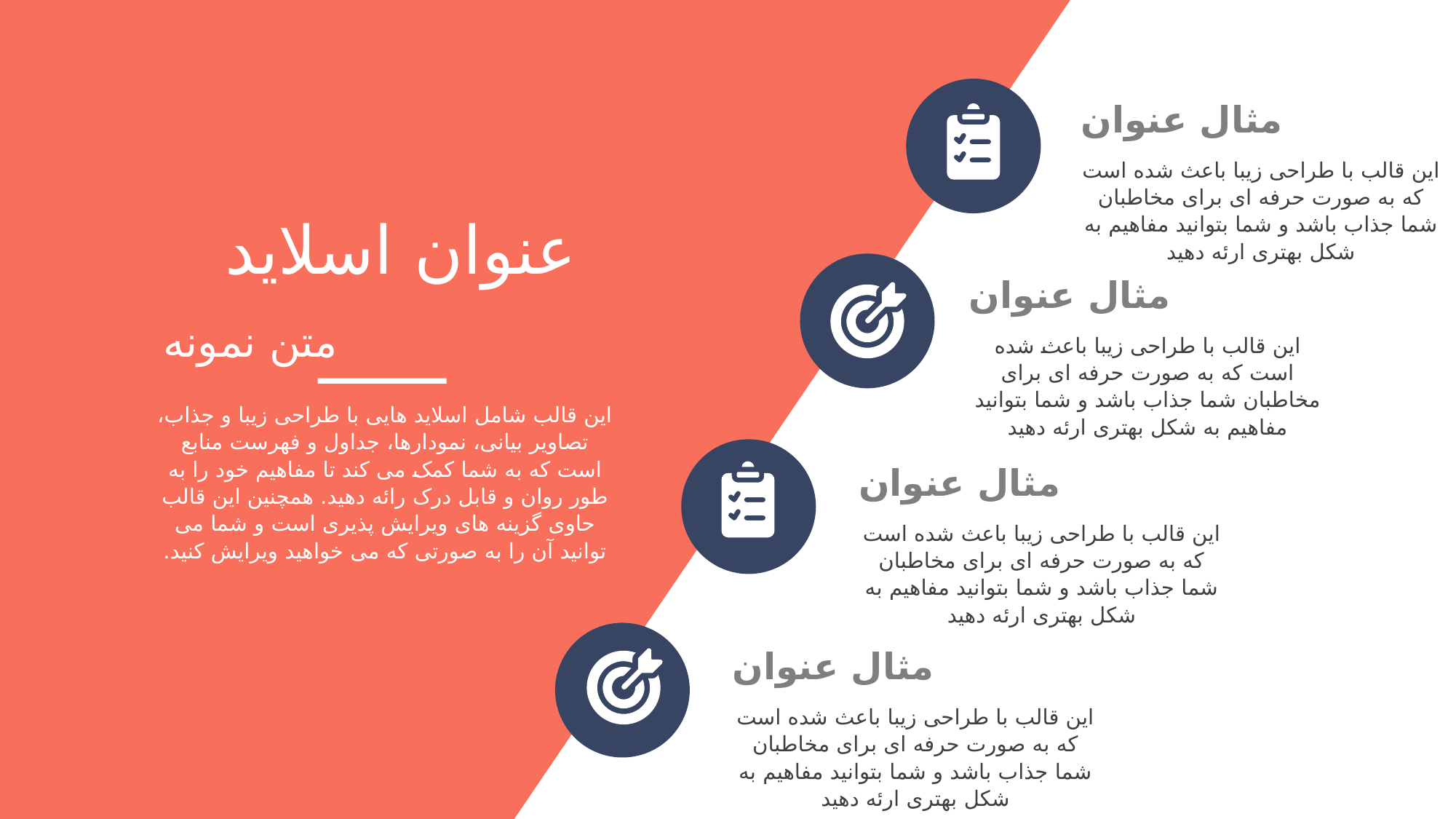

مثال عنوان

این قالب با طراحی زیبا باعث شده است که به صورت حرفه ای برای مخاطبان شما جذاب باشد و شما بتوانید مفاهیم به شکل بهتری ارئه دهید
عنوان اسلاید

مثال عنوان

متن نمونه

این قالب با طراحی زیبا باعث شده است که به صورت حرفه ای برای مخاطبان شما جذاب باشد و شما بتوانید مفاهیم به شکل بهتری ارئه دهید

این قالب شامل اسلاید هایی با طراحی زیبا و جذاب، تصاویر بیانی، نمودارها، جداول و فهرست منابع است که به شما کمک می کند تا مفاهیم خود را به طور روان و قابل درک رائه دهید. همچنین این قالب حاوی گزینه های ویرایش پذیری است و شما می توانید آن را به صورتی که می خواهید ویرایش کنید.

مثال عنوان

این قالب با طراحی زیبا باعث شده است که به صورت حرفه ای برای مخاطبان شما جذاب باشد و شما بتوانید مفاهیم به شکل بهتری ارئه دهید

مثال عنوان

این قالب با طراحی زیبا باعث شده است که به صورت حرفه ای برای مخاطبان شما جذاب باشد و شما بتوانید مفاهیم به شکل بهتری ارئه دهید